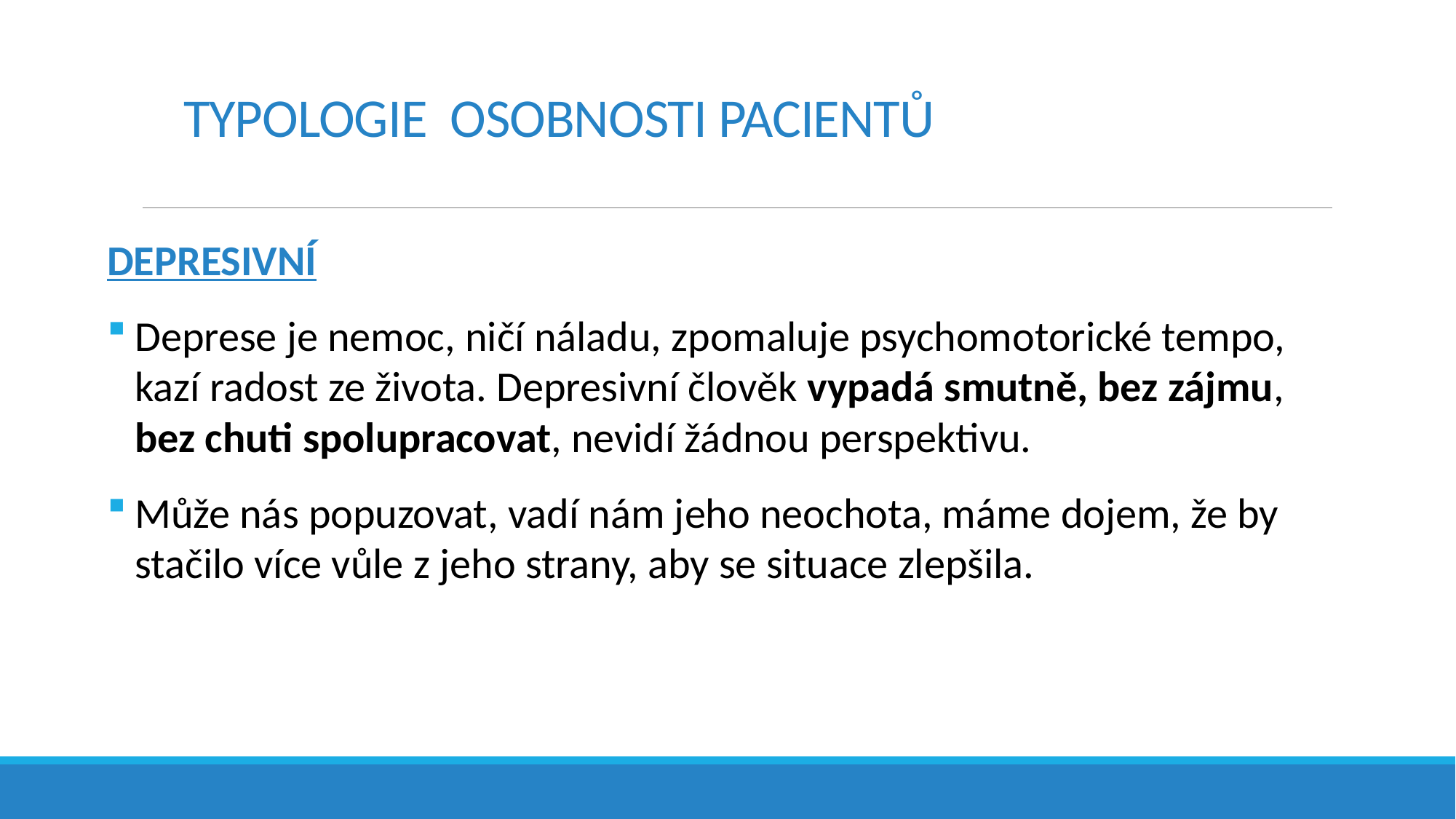

# TYPOLOGIE  OSOBNOSTI PACIENTŮ
DEPRESIVNÍ
Deprese je nemoc, ničí náladu, zpomaluje psychomotorické tempo, kazí radost ze života. Depresivní člověk vypadá smutně, bez zájmu, bez chuti spolupracovat, nevidí žádnou perspektivu.
Může nás popuzovat, vadí nám jeho neochota, máme dojem, že by stačilo více vůle z jeho strany, aby se situace zlepšila.